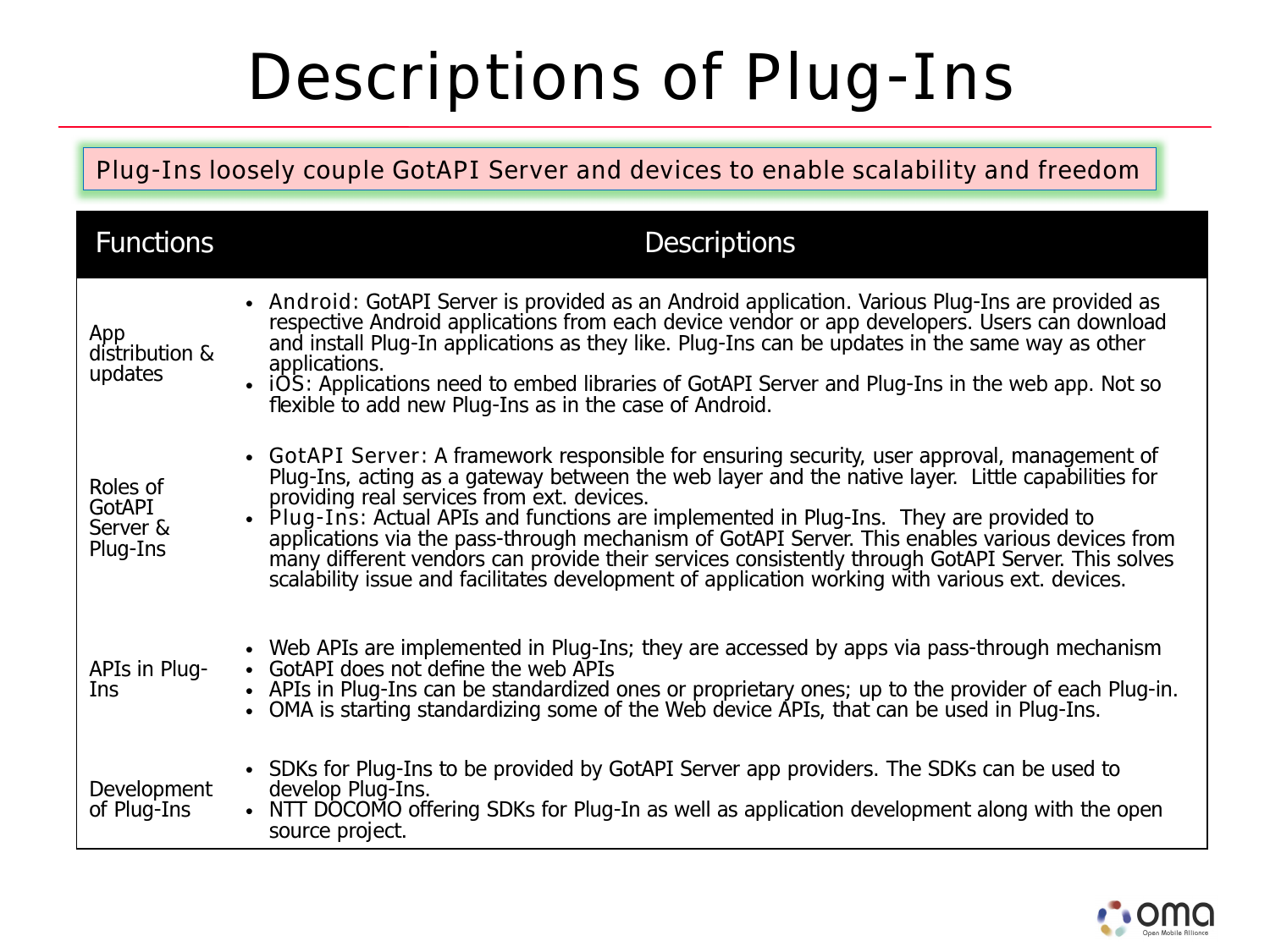

# Descriptions of Plug-Ins
Plug-Ins loosely couple GotAPI Server and devices to enable scalability and freedom
| Functions | Descriptions |
| --- | --- |
| App distribution & updates | Android: GotAPI Server is provided as an Android application. Various Plug-Ins are provided as respective Android applications from each device vendor or app developers. Users can download and install Plug-In applications as they like. Plug-Ins can be updates in the same way as other applications. iOS: Applications need to embed libraries of GotAPI Server and Plug-Ins in the web app. Not so flexible to add new Plug-Ins as in the case of Android. |
| Roles of GotAPI Server & Plug-Ins | GotAPI Server: A framework responsible for ensuring security, user approval, management of Plug-Ins, acting as a gateway between the web layer and the native layer. Little capabilities for providing real services from ext. devices. Plug-Ins: Actual APIs and functions are implemented in Plug-Ins. They are provided to applications via the pass-through mechanism of GotAPI Server. This enables various devices from many different vendors can provide their services consistently through GotAPI Server. This solves scalability issue and facilitates development of application working with various ext. devices. |
| APIs in Plug-Ins | Web APIs are implemented in Plug-Ins; they are accessed by apps via pass-through mechanism GotAPI does not define the web APIs APIs in Plug-Ins can be standardized ones or proprietary ones; up to the provider of each Plug-in. OMA is starting standardizing some of the Web device APIs, that can be used in Plug-Ins. |
| Development of Plug-Ins | SDKs for Plug-Ins to be provided by GotAPI Server app providers. The SDKs can be used to develop Plug-Ins. NTT DOCOMO offering SDKs for Plug-In as well as application development along with the open source project. |